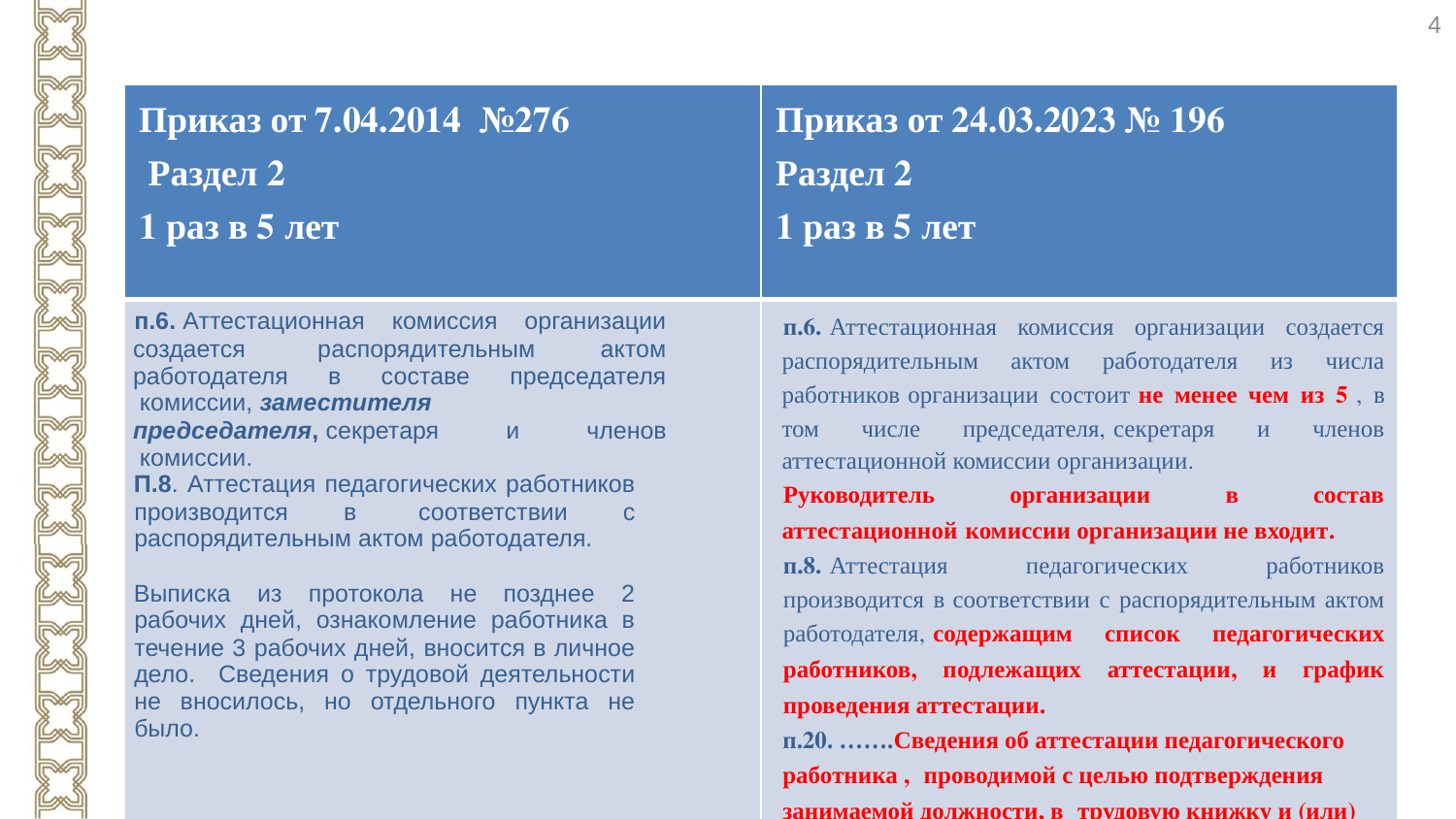

4
| Приказ от 7.04.2014 №276 Раздел 2 1 раз в 5 лет | Приказ от 24.03.2023 № 196 Раздел 2 1 раз в 5 лет |
| --- | --- |
| п.6. Аттестационная комиссия организации создается  распорядительным актом работодателя в составе председателя  комиссии, заместителя председателя, секретаря и членов  комиссии. П.8. Аттестация педагогических работников производится в  соответствии с распорядительным актом работодателя. Выписка из протокола не позднее 2 рабочих дней, ознакомление работника в течение 3 рабочих дней, вносится в личное дело. Сведения о трудовой деятельности не вносилось, но отдельного пункта не было. | п.6. Аттестационная комиссия организации создается распорядительным актом работодателя из числа работников организации состоит не менее чем из 5 , в том числе председателя, секретаря и членов аттестационной комиссии организации. Руководитель организации в состав аттестационной комиссии организации не входит. п.8. Аттестация педагогических работников производится в соответствии с распорядительным актом работодателя, содержащим список педагогических работников, подлежащих аттестации, и график проведения аттестации. п.20. …….Сведения об аттестации педагогического работника ,  проводимой с целью подтверждения занимаемой должности, в  трудовую книжку и (или) в сведения о трудовой деятельности  не вносятся. |